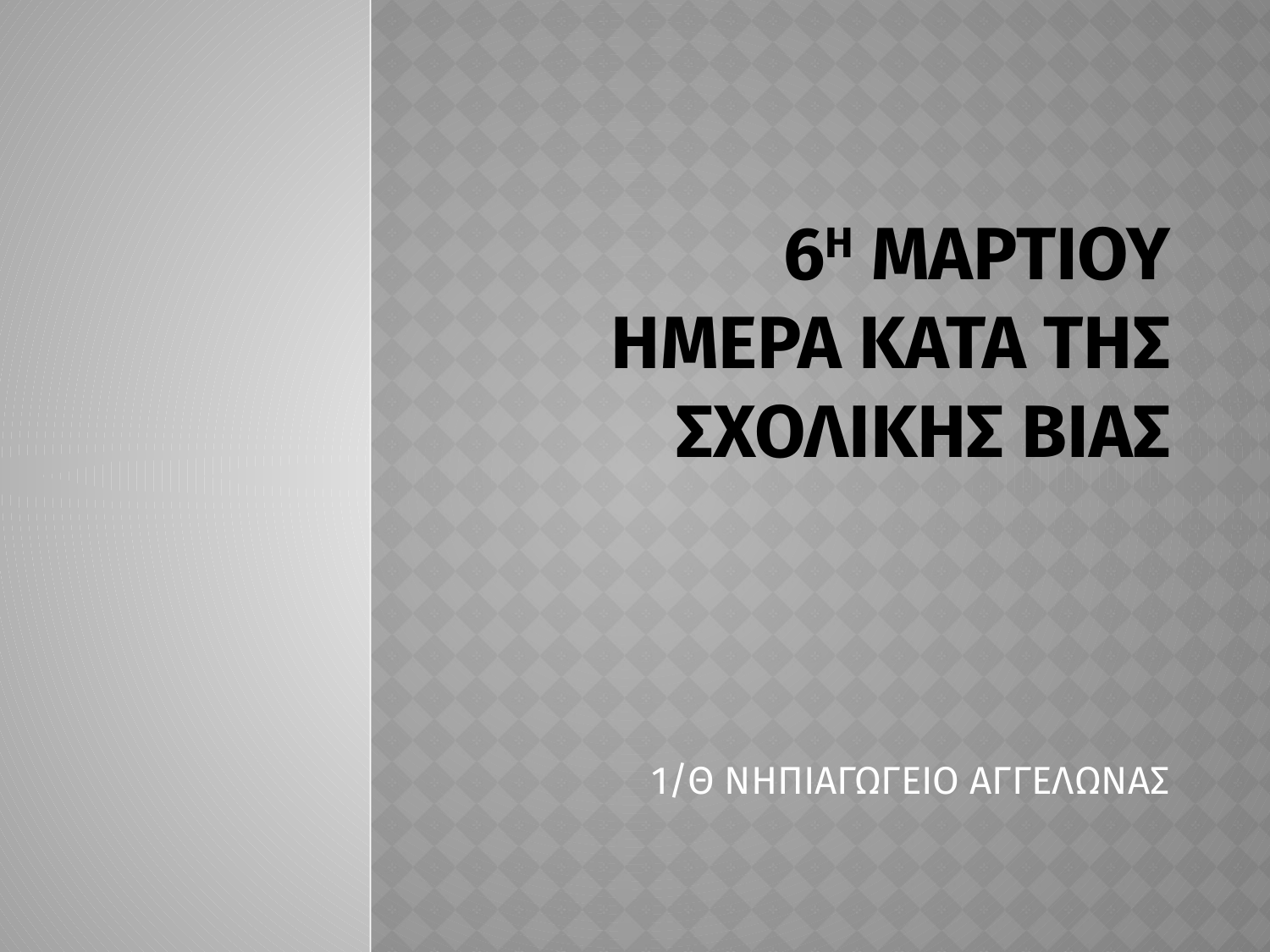

# 6η μαρτιου ημερα κατα τηΣ ΣΧΟΛΙΚΗΣ ΒΙΑΣ
1/Θ ΝΗΠΙΑΓΩΓΕΙΟ ΑΓΓΕΛΩΝΑΣ